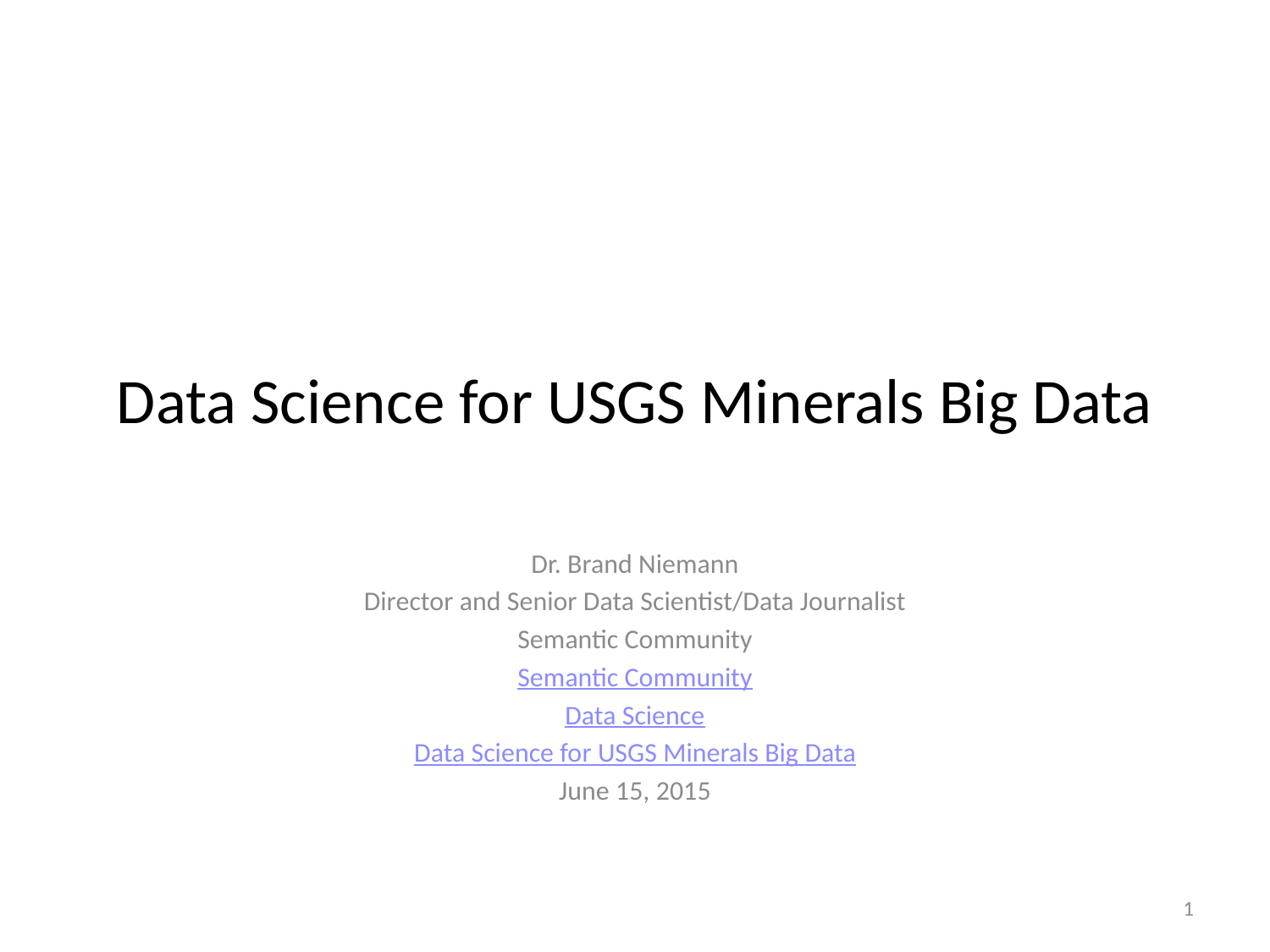

# Data Science for USGS Minerals Big Data
Dr. Brand Niemann
Director and Senior Data Scientist/Data Journalist
Semantic Community
Semantic Community
Data Science
Data Science for USGS Minerals Big Data
June 15, 2015

1